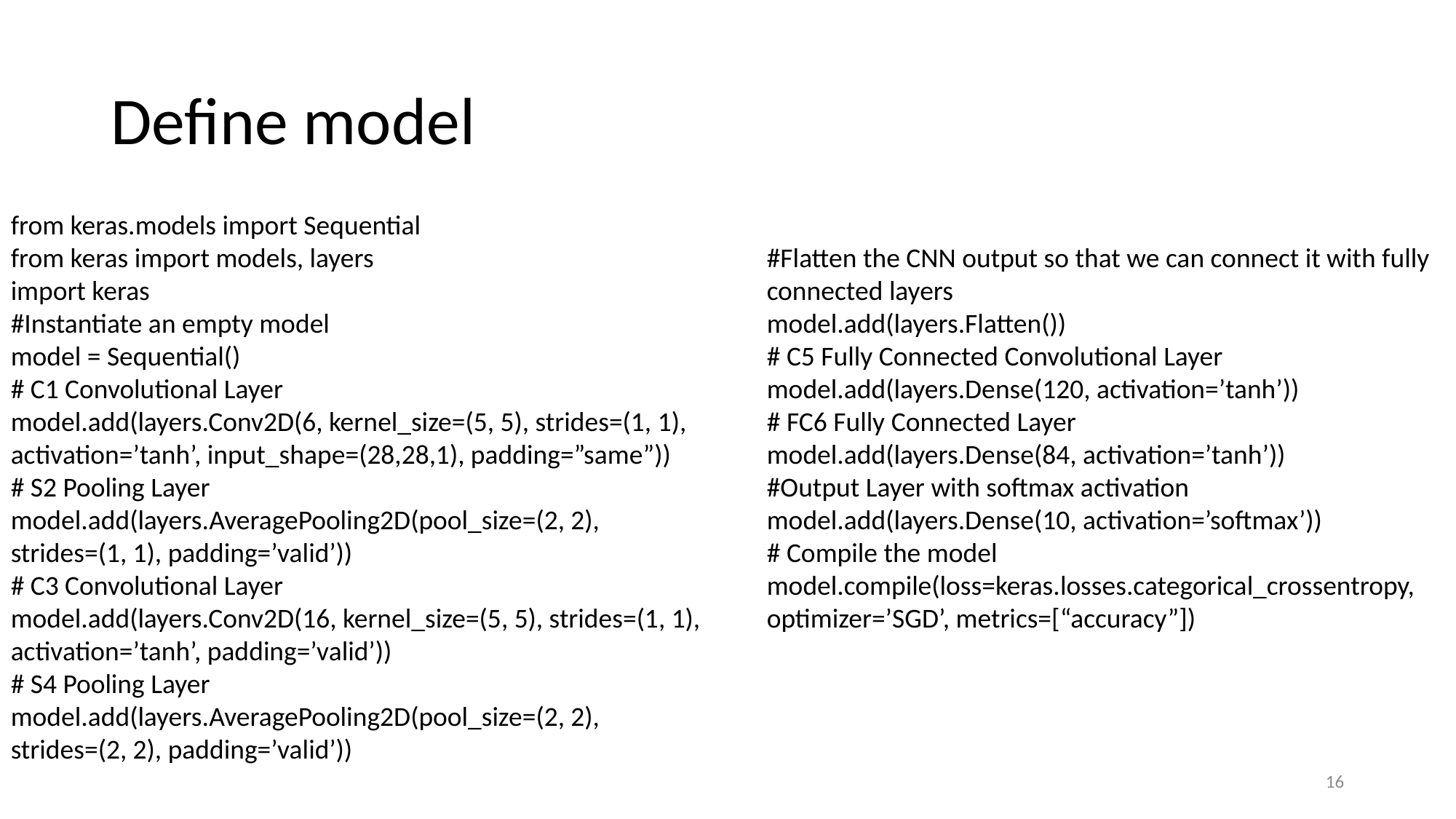

# Define model
from keras.models import Sequential
from keras import models, layers
import keras
#Instantiate an empty model
model = Sequential()
# C1 Convolutional Layer model.add(layers.Conv2D(6, kernel_size=(5, 5), strides=(1, 1), activation=’tanh’, input_shape=(28,28,1), padding=”same”))
# S2 Pooling Layer model.add(layers.AveragePooling2D(pool_size=(2, 2), strides=(1, 1), padding=’valid’))
# C3 Convolutional Layer model.add(layers.Conv2D(16, kernel_size=(5, 5), strides=(1, 1), activation=’tanh’, padding=’valid’))
# S4 Pooling Layer model.add(layers.AveragePooling2D(pool_size=(2, 2), strides=(2, 2), padding=’valid’))
#Flatten the CNN output so that we can connect it with fully connected layers
model.add(layers.Flatten())
# C5 Fully Connected Convolutional Layer model.add(layers.Dense(120, activation=’tanh’))
# FC6 Fully Connected Layer model.add(layers.Dense(84, activation=’tanh’))
#Output Layer with softmax activation
model.add(layers.Dense(10, activation=’softmax’))
# Compile the model model.compile(loss=keras.losses.categorical_crossentropy, optimizer=’SGD’, metrics=[“accuracy”])

16